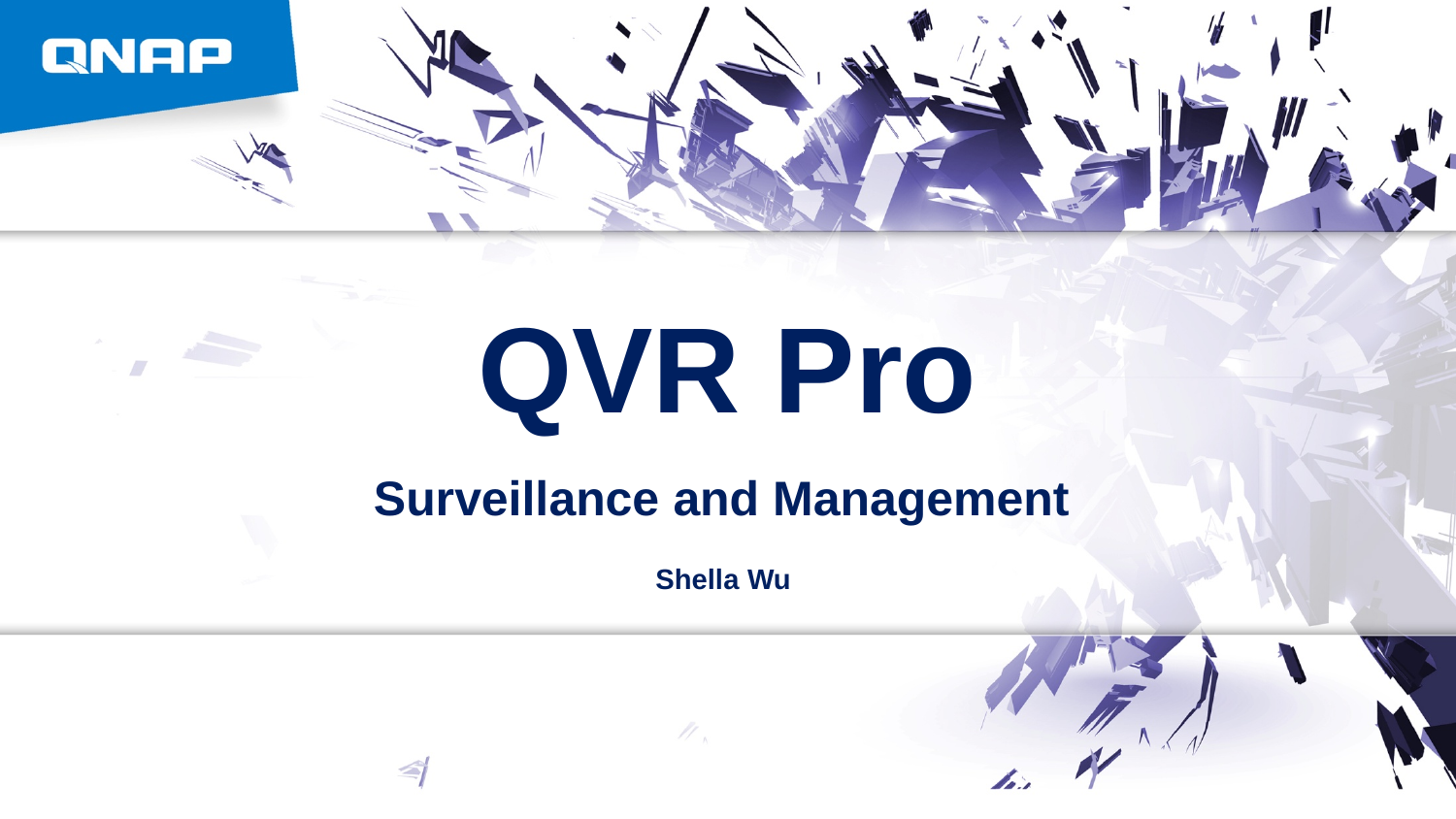

# QVR Pro
Surveillance and Management
Shella Wu